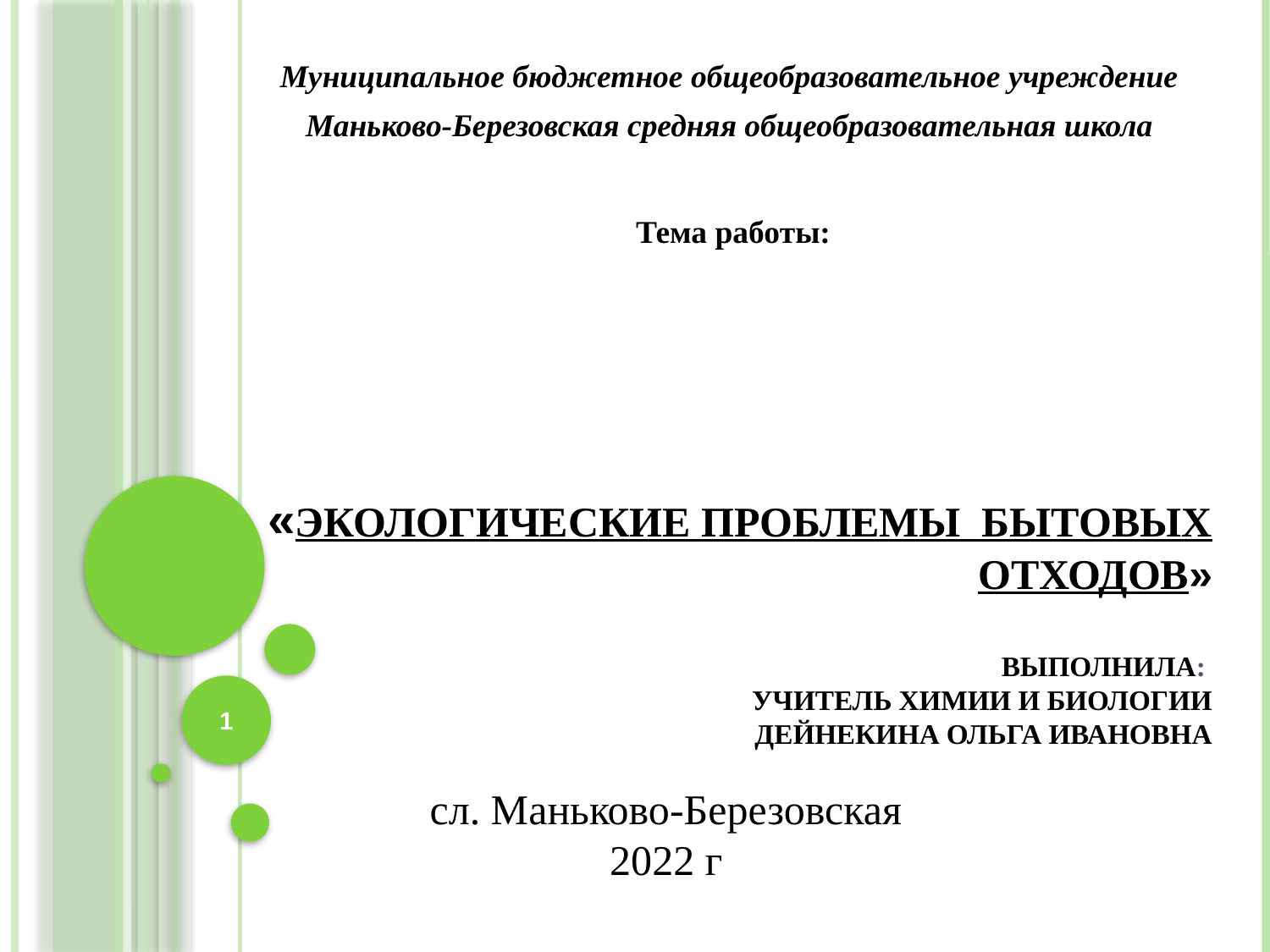

Муниципальное бюджетное общеобразовательное учреждение
Маньково-Березовская средняя общеобразовательная школа

 Тема работы:
# «Экологические проблемы  бытовых отходов» выполнила: учитель химии и биологии Дейнекина Ольга Ивановна

1
сл. Маньково-Березовская
                 2022 г